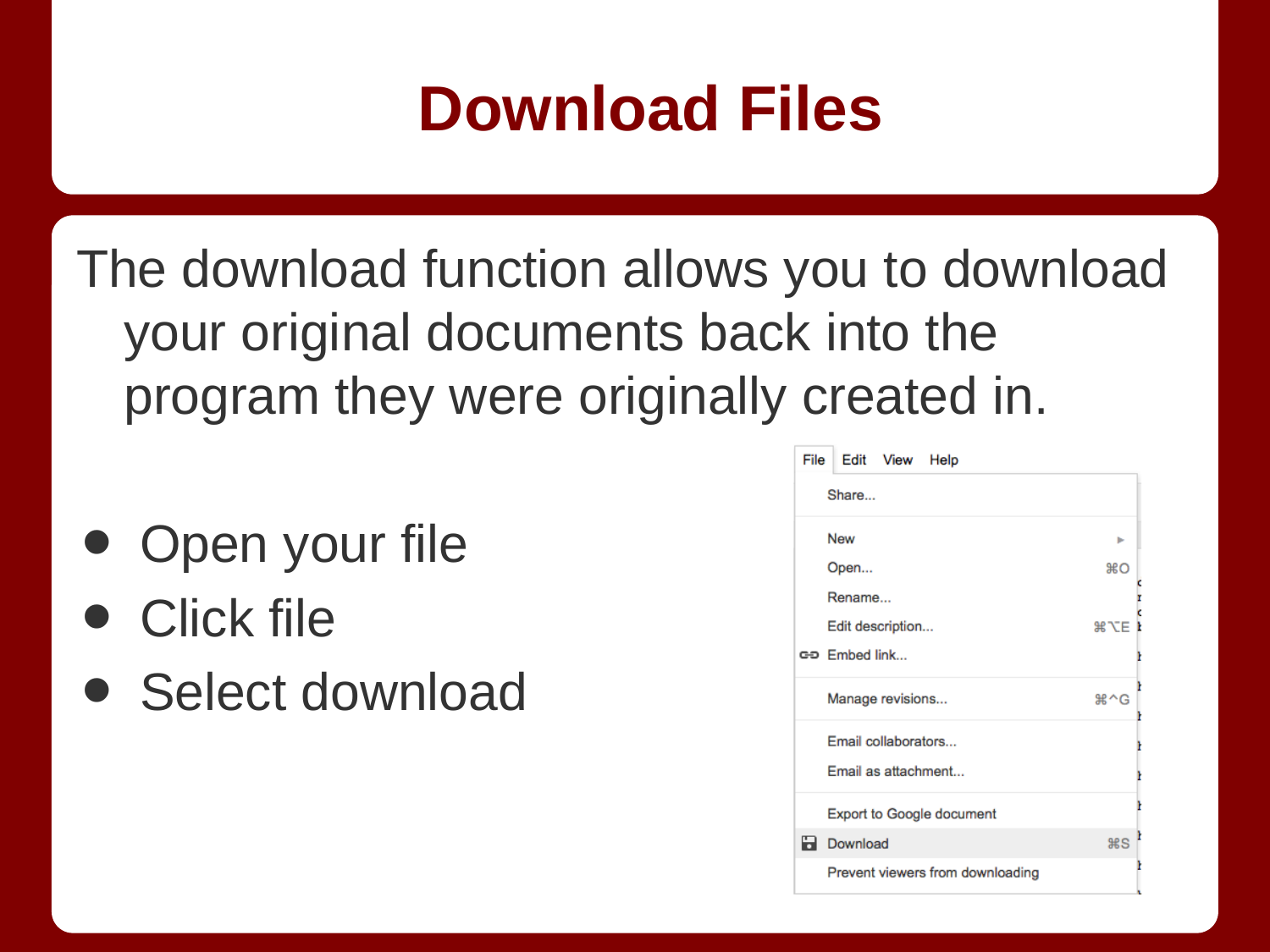

# Download Files
The download function allows you to download your original documents back into the program they were originally created in.

Open your file
Click file
Select download